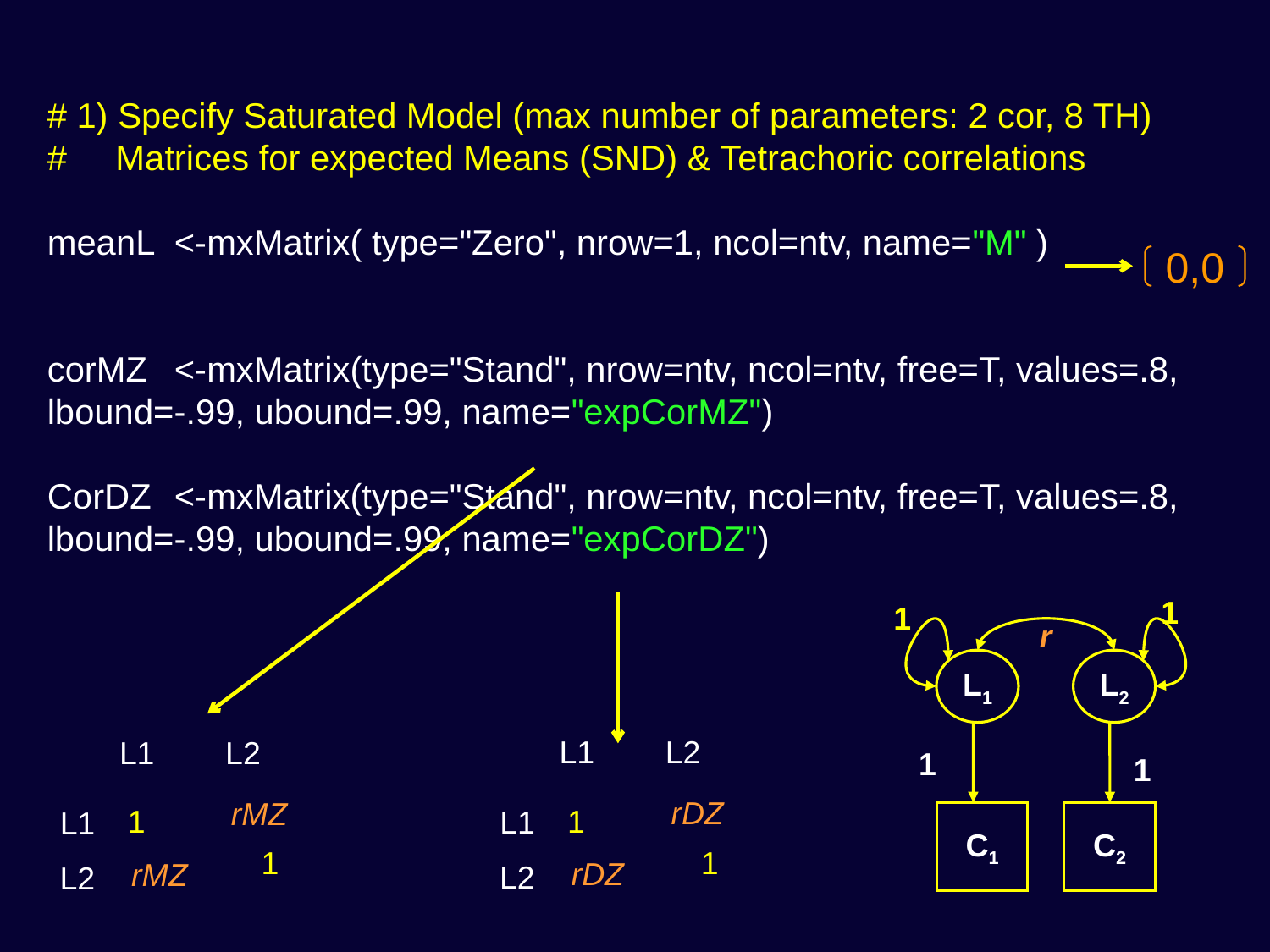

# 1) Specify Saturated Model (max number of parameters: 2 cor, 8 TH)
#     Matrices for expected Means (SND) & Tetrachoric correlations

meanL	<-mxMatrix( type="Zero", nrow=1, ncol=ntv, name="M" )

corMZ	<-mxMatrix(type="Stand", nrow=ntv, ncol=ntv, free=T, values=.8,
lbound=-.99, ubound=.99, name="expCorMZ")

CorDZ	<-mxMatrix(type="Stand", nrow=ntv, ncol=ntv, free=T, values=.8,
lbound=-.99, ubound=.99, name="expCorDZ")

0,0
1
1
r
L1
L2

1
1
C1
C2
L1        L2
rDZ
1
L1
rDZ
L2
1
L1        L2
rMZ
1
L1
rMZ
L2
1